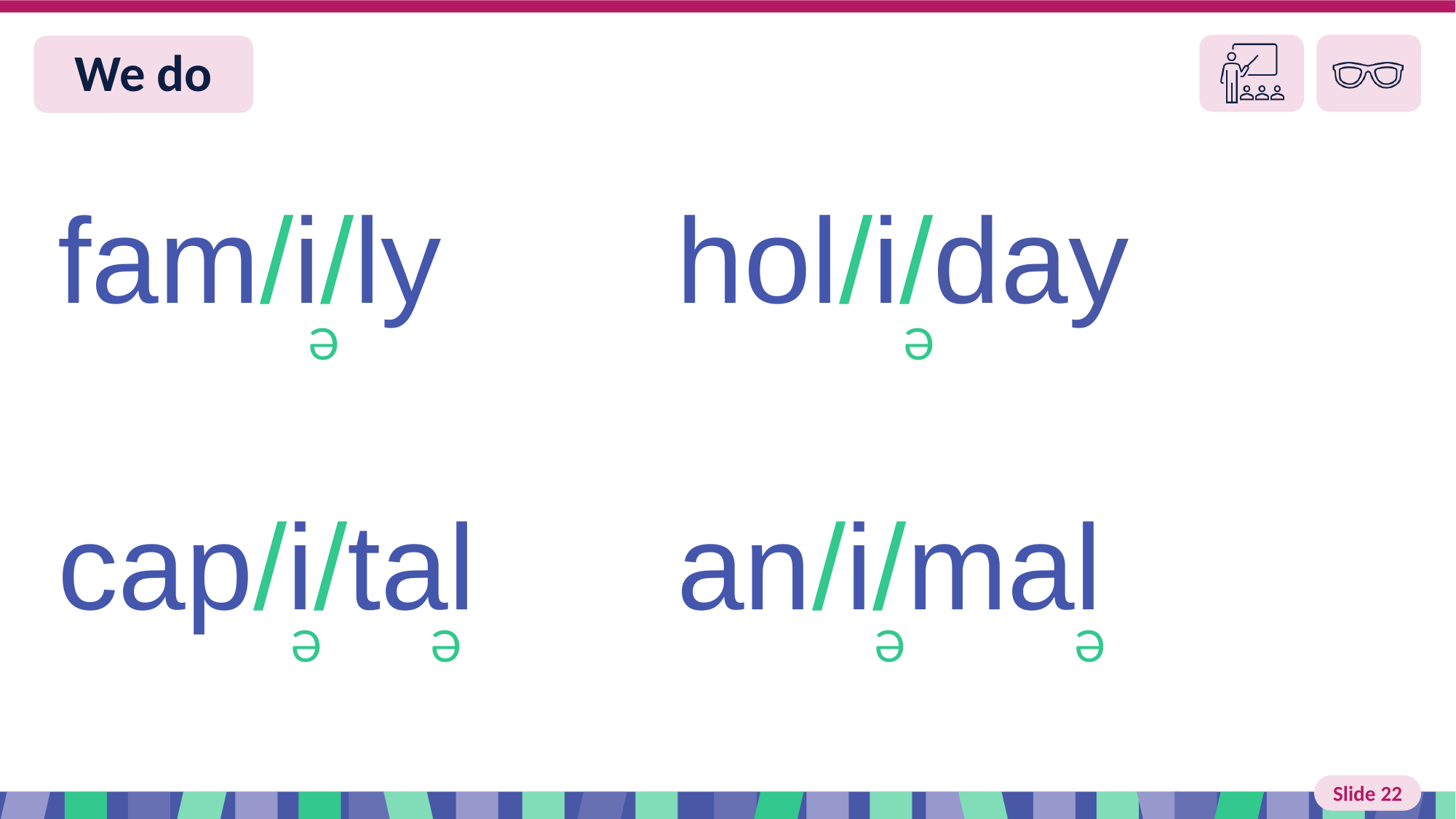

Slide 22 We do
fam/i/ly       hol/i/day
Ə
Ə
cap/i/tal      an/i/mal
Ə
Ə
Ə
Ə